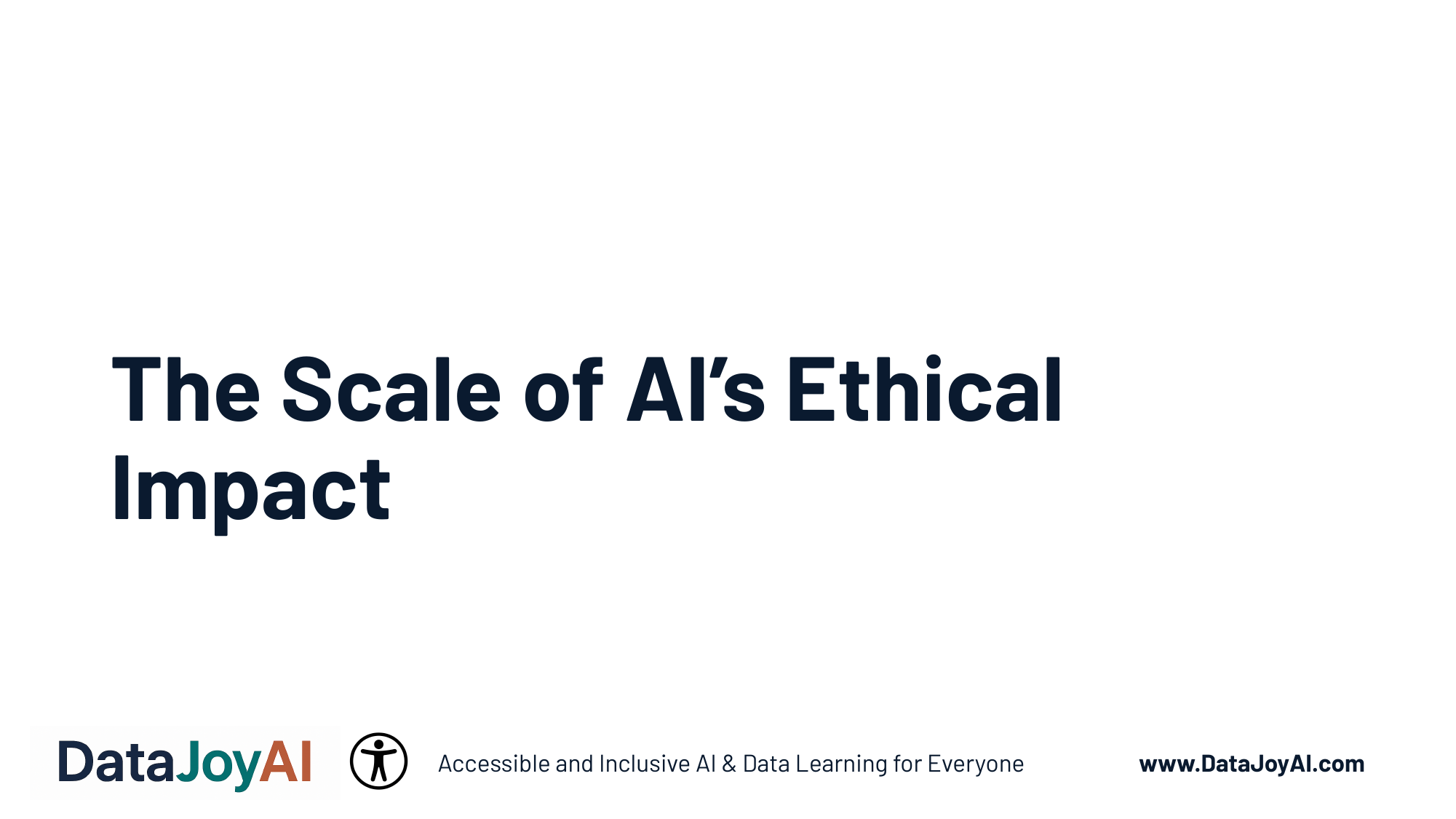

# The Scale of AI’s Ethical Impact